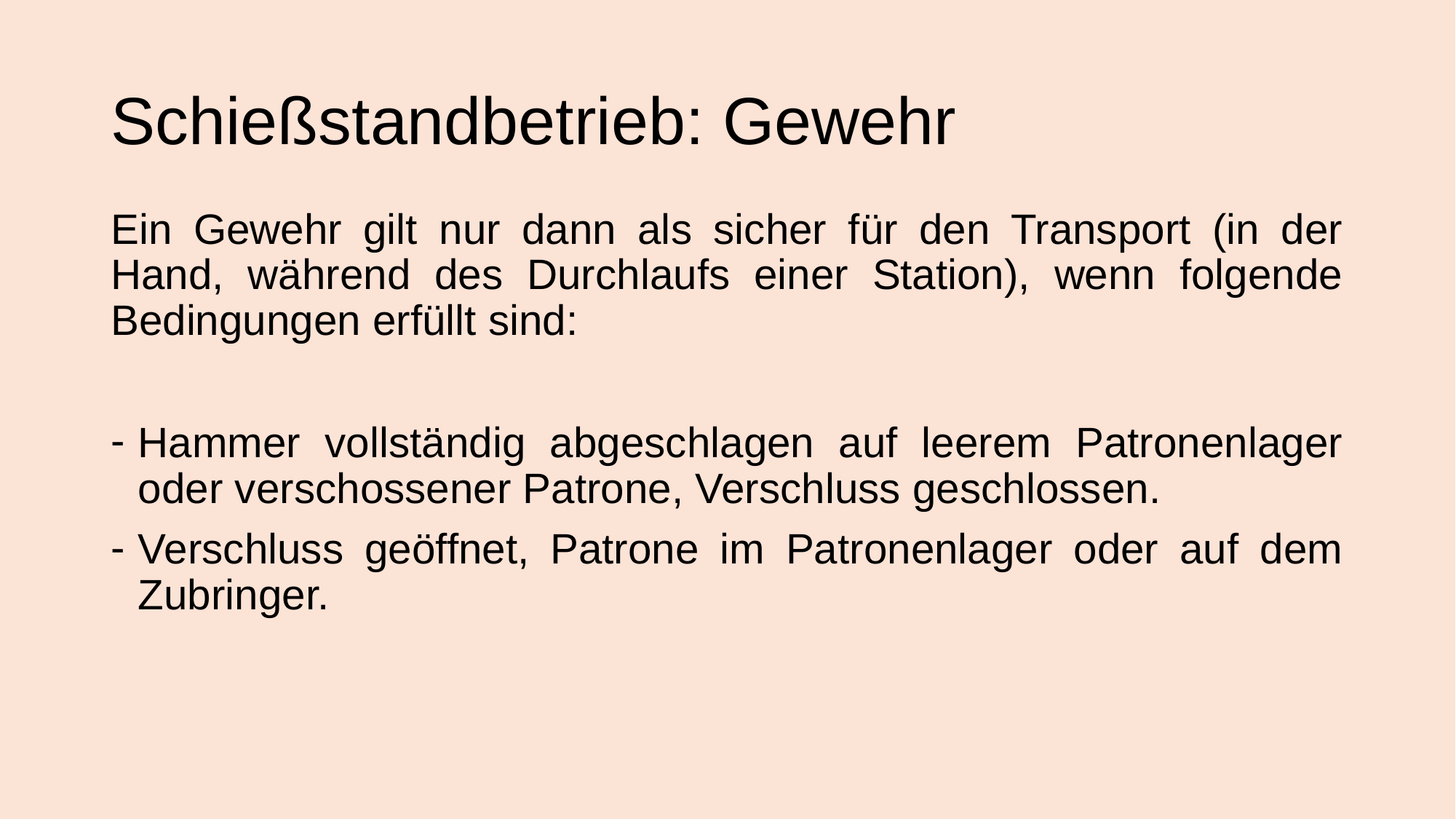

# Schießstandbetrieb: Gewehr
Ein Gewehr gilt nur dann als sicher für den Transport (in der Hand, während des Durchlaufs einer Station), wenn folgende Bedingungen erfüllt sind:

Hammer vollständig abgeschlagen auf leerem Patronenlager oder verschossener Patrone, Verschluss geschlossen.
Verschluss geöffnet, Patrone im Patronenlager oder auf dem Zubringer.